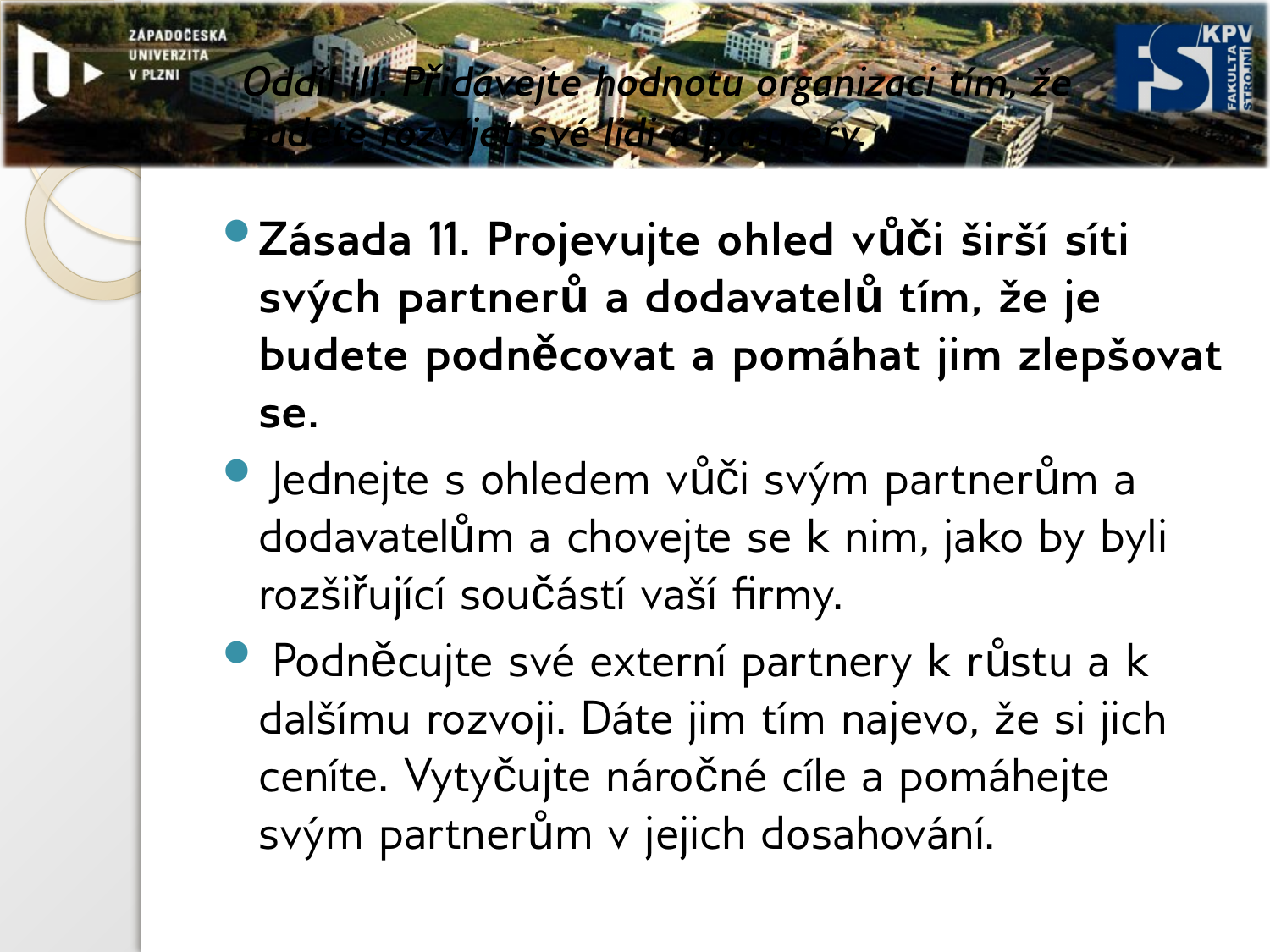

# Oddíl III. Přidávejte hodnotu organizaci tím, že budete rozvíjet své lidi a partnery.
Zásada 11. Projevujte ohled vůči širší síti svých partnerů a dodavatelů tím, že je budete podněcovat a pomáhat jim zlepšovat se.
 Jednejte s ohledem vůči svým partnerům a dodavatelům a chovejte se k nim, jako by byli rozšiřující součástí vaší firmy.
 Podněcujte své externí partnery k růstu a k dalšímu rozvoji. Dáte jim tím najevo, že si jich ceníte. Vytyčujte náročné cíle a pomáhejte svým partnerům v jejich dosahování.